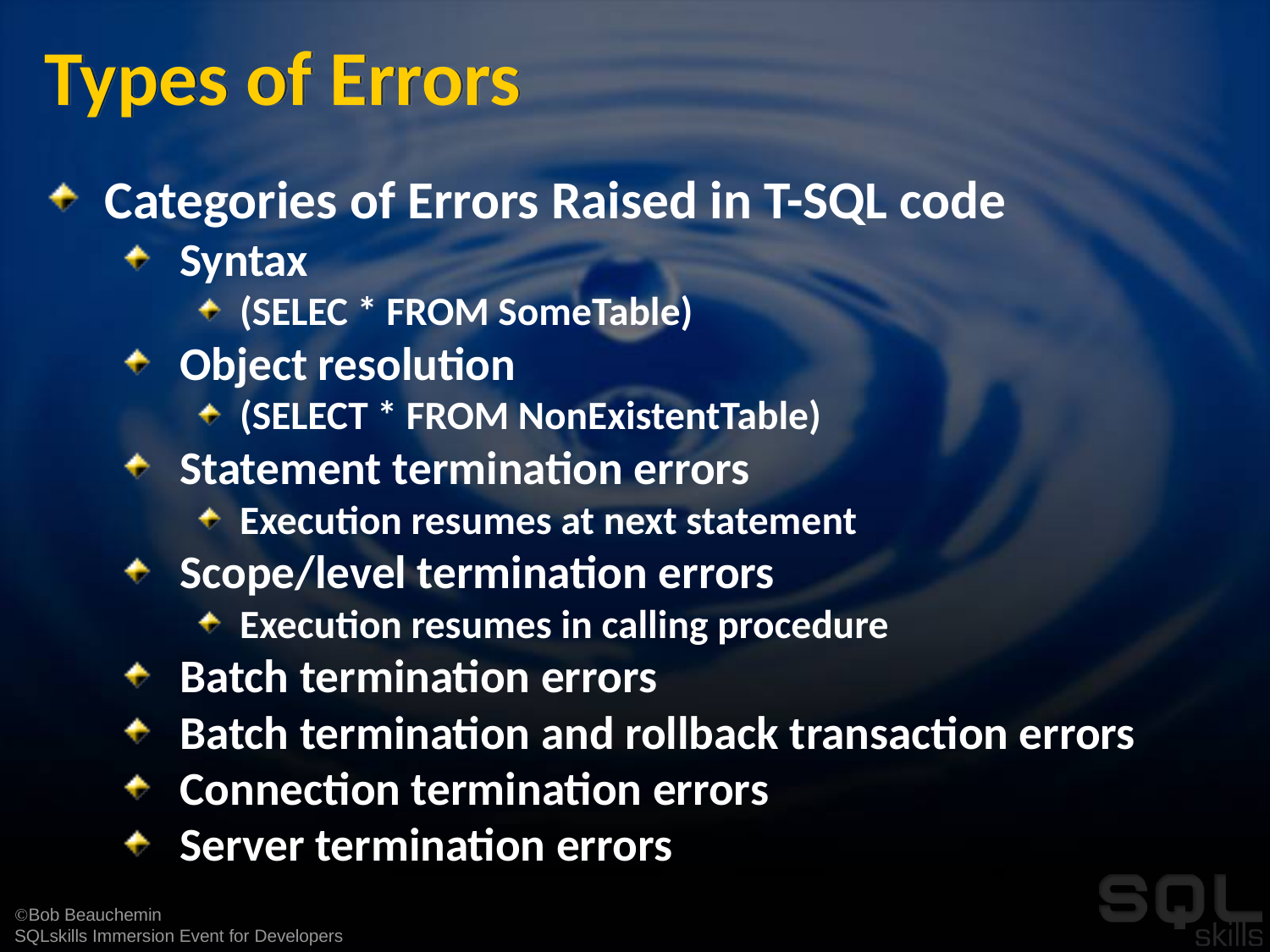

# Types of Errors
Categories of Errors Raised in T-SQL code
Syntax
(SELEC * FROM SomeTable)
Object resolution
(SELECT * FROM NonExistentTable)
Statement termination errors
Execution resumes at next statement
Scope/level termination errors
Execution resumes in calling procedure
Batch termination errors
Batch termination and rollback transaction errors
Connection termination errors
Server termination errors